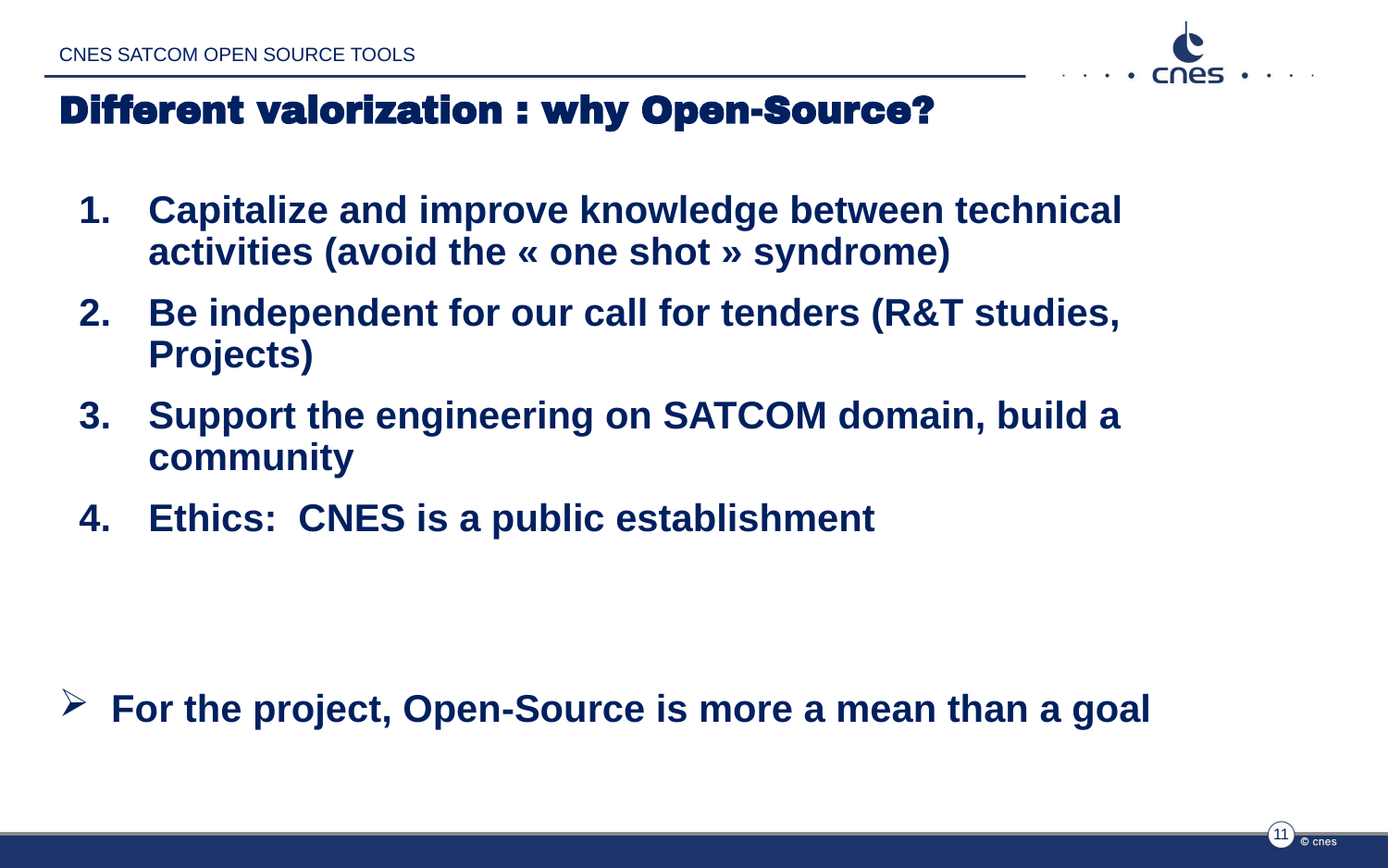

CNES SATCOM OPEN SOURCE TOOLS

# Different valorization : why Open-Source?
Capitalize and improve knowledge between technical activities (avoid the « one shot » syndrome)
Be independent for our call for tenders (R&T studies, Projects)
Support the engineering on SATCOM domain, build a community
Ethics:  CNES is a public establishment

For the project, Open-Source is more a mean than a goal
11